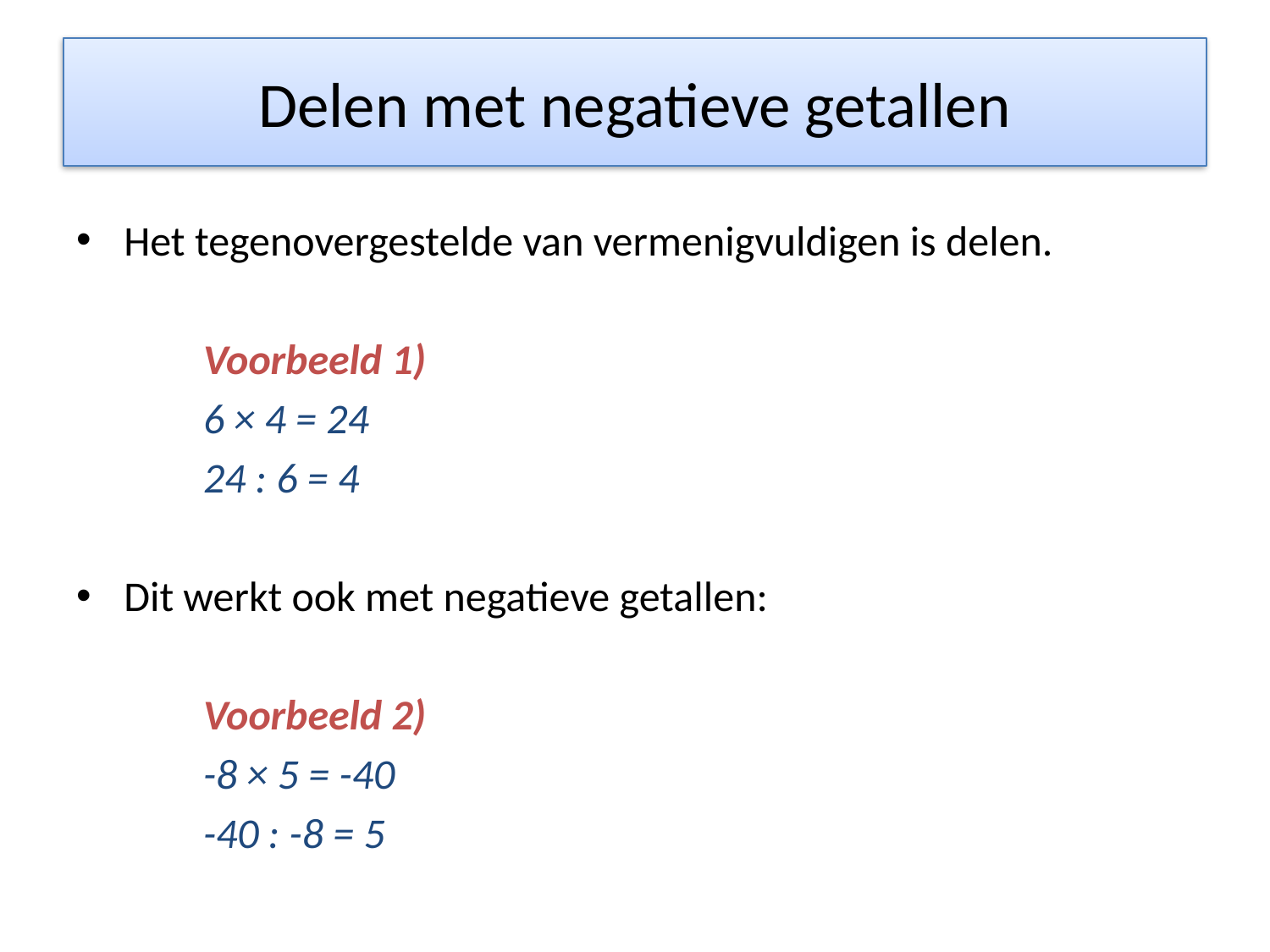

# Delen met negatieve getallen
Het tegenovergestelde van vermenigvuldigen is delen.

	Voorbeeld 1)
	6 × 4 = 24
	24 : 6 = 4

Dit werkt ook met negatieve getallen:

	Voorbeeld 2)
	-8 × 5 = -40
	-40 : -8 = 5